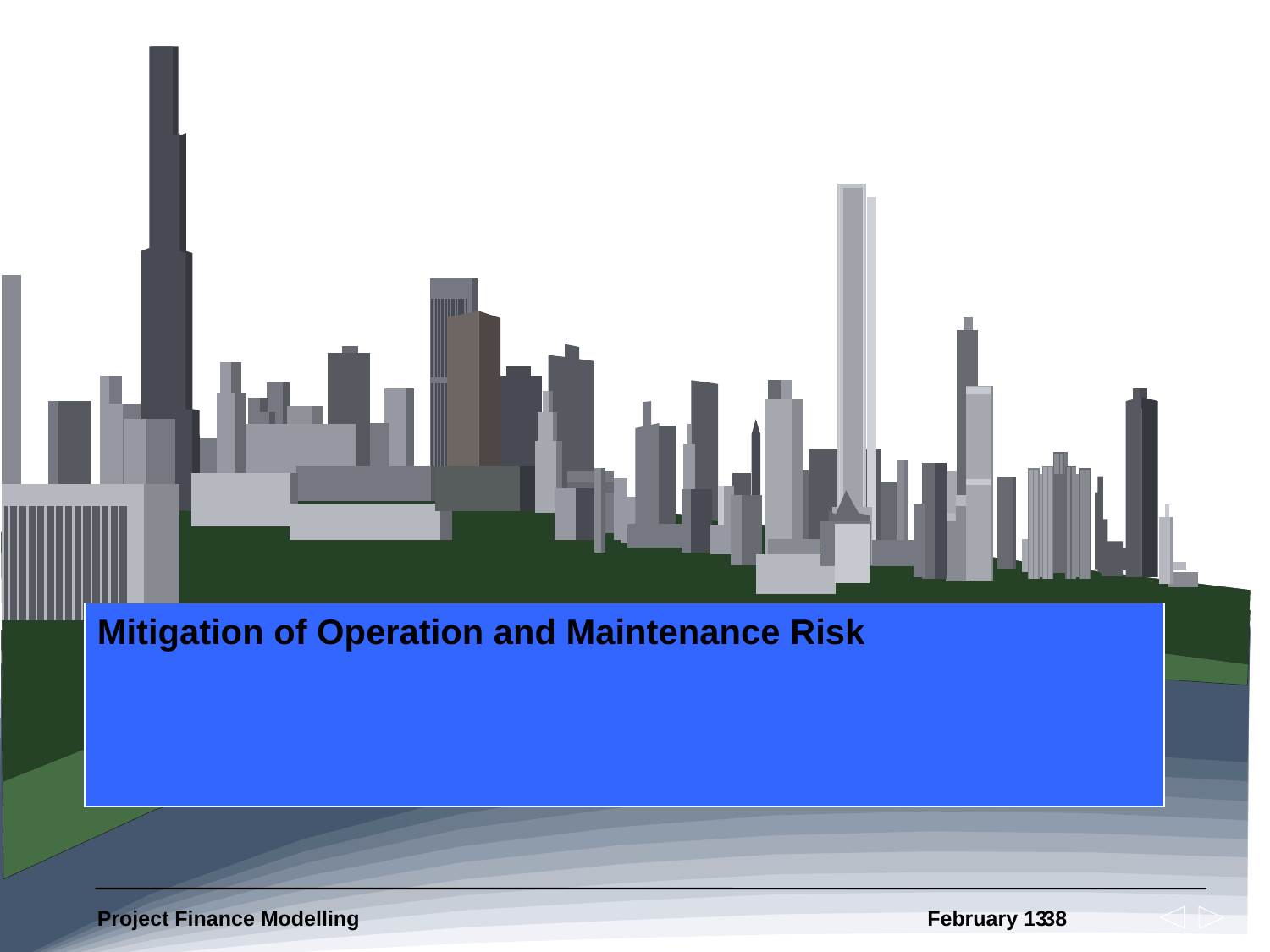

# Mitigation of Operation and Maintenance Risk